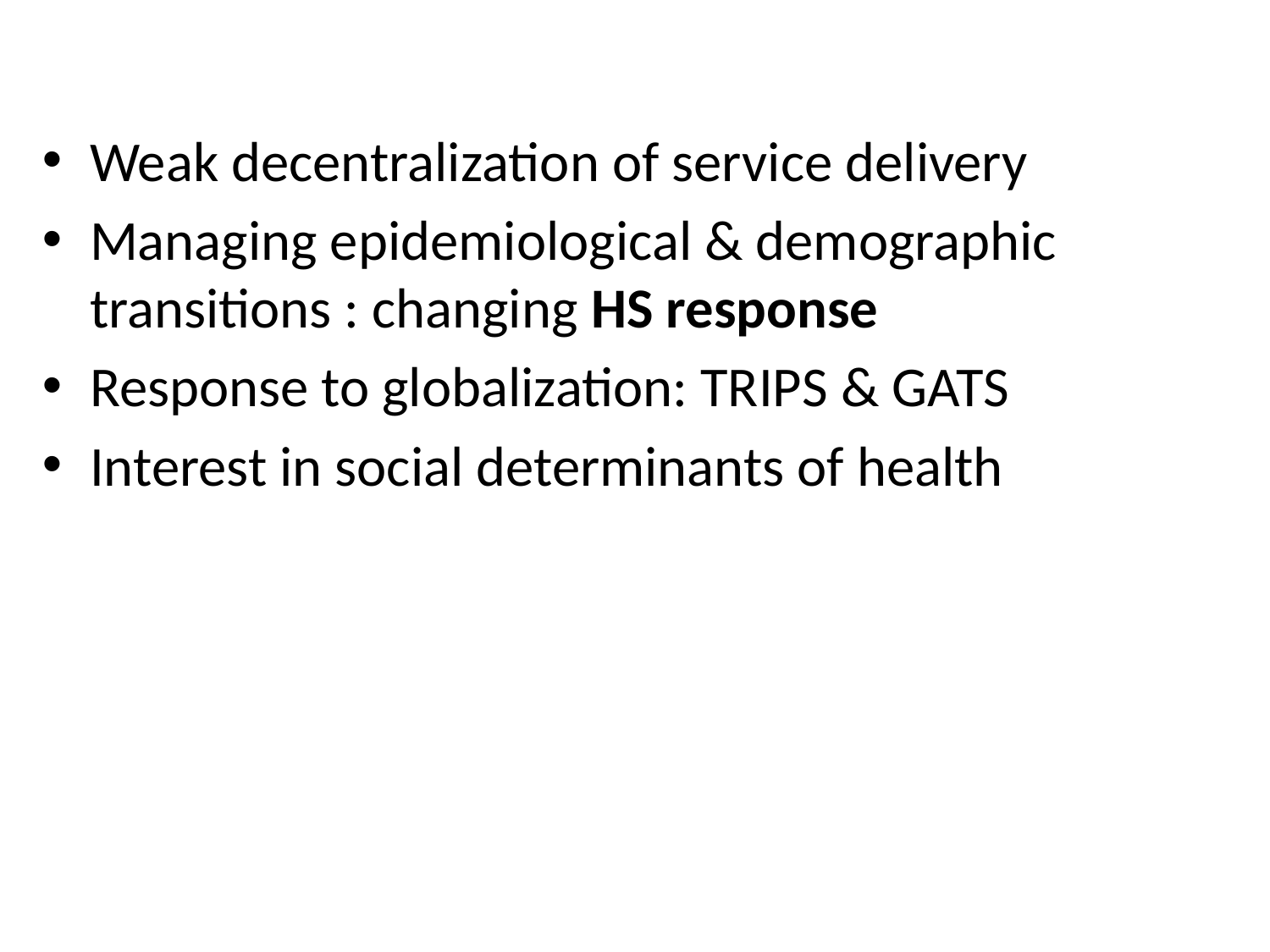

Weak decentralization of service delivery
Managing epidemiological & demographic transitions : changing HS response
Response to globalization: TRIPS & GATS
Interest in social determinants of health